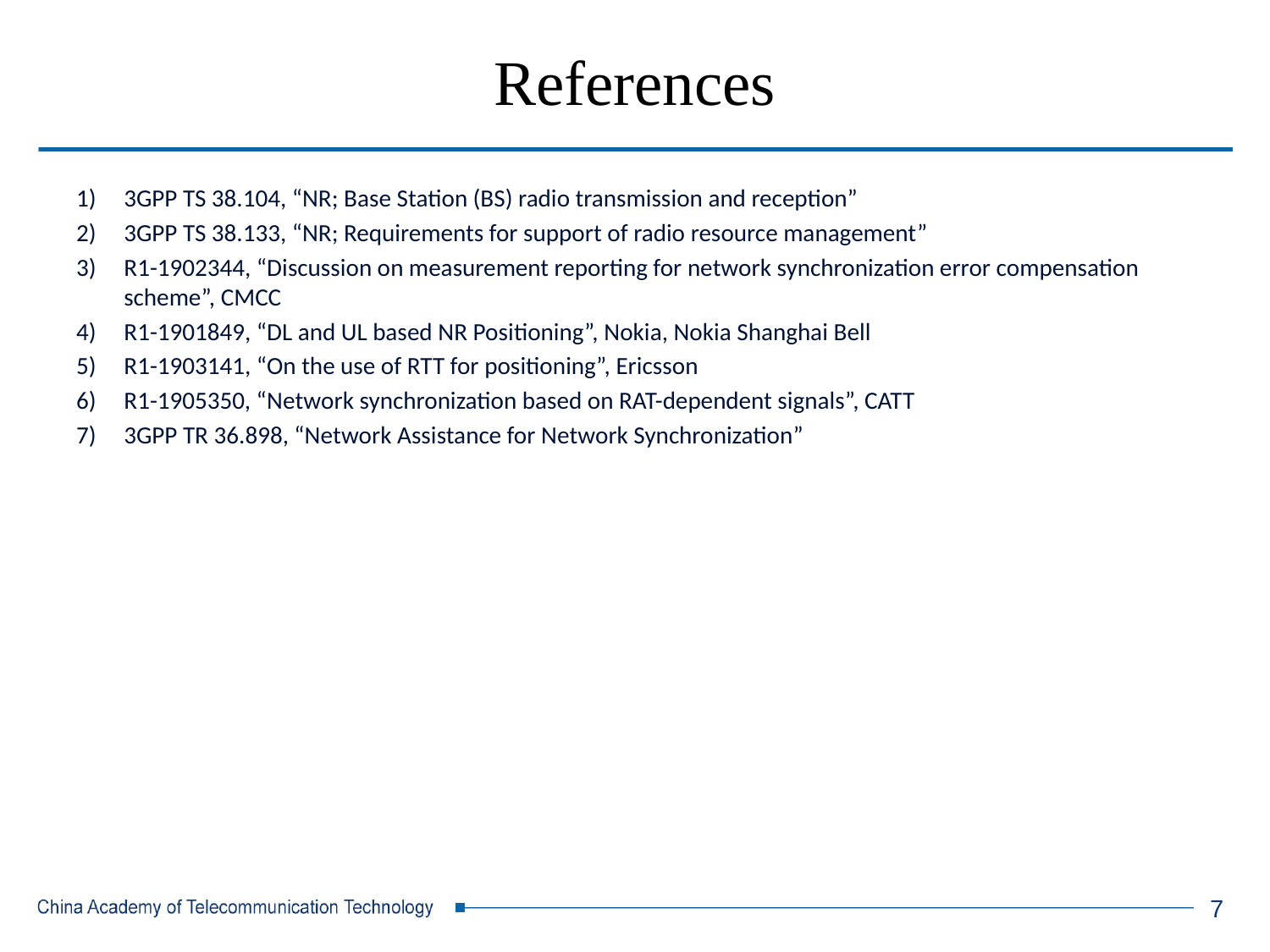

# References
3GPP TS 38.104, “NR; Base Station (BS) radio transmission and reception”
3GPP TS 38.133, “NR; Requirements for support of radio resource management”
R1-1902344, “Discussion on measurement reporting for network synchronization error compensation scheme”, CMCC
R1-1901849, “DL and UL based NR Positioning”, Nokia, Nokia Shanghai Bell
R1-1903141, “On the use of RTT for positioning”, Ericsson
R1-1905350, “Network synchronization based on RAT-dependent signals”, CATT
3GPP TR 36.898, “Network Assistance for Network Synchronization”

7